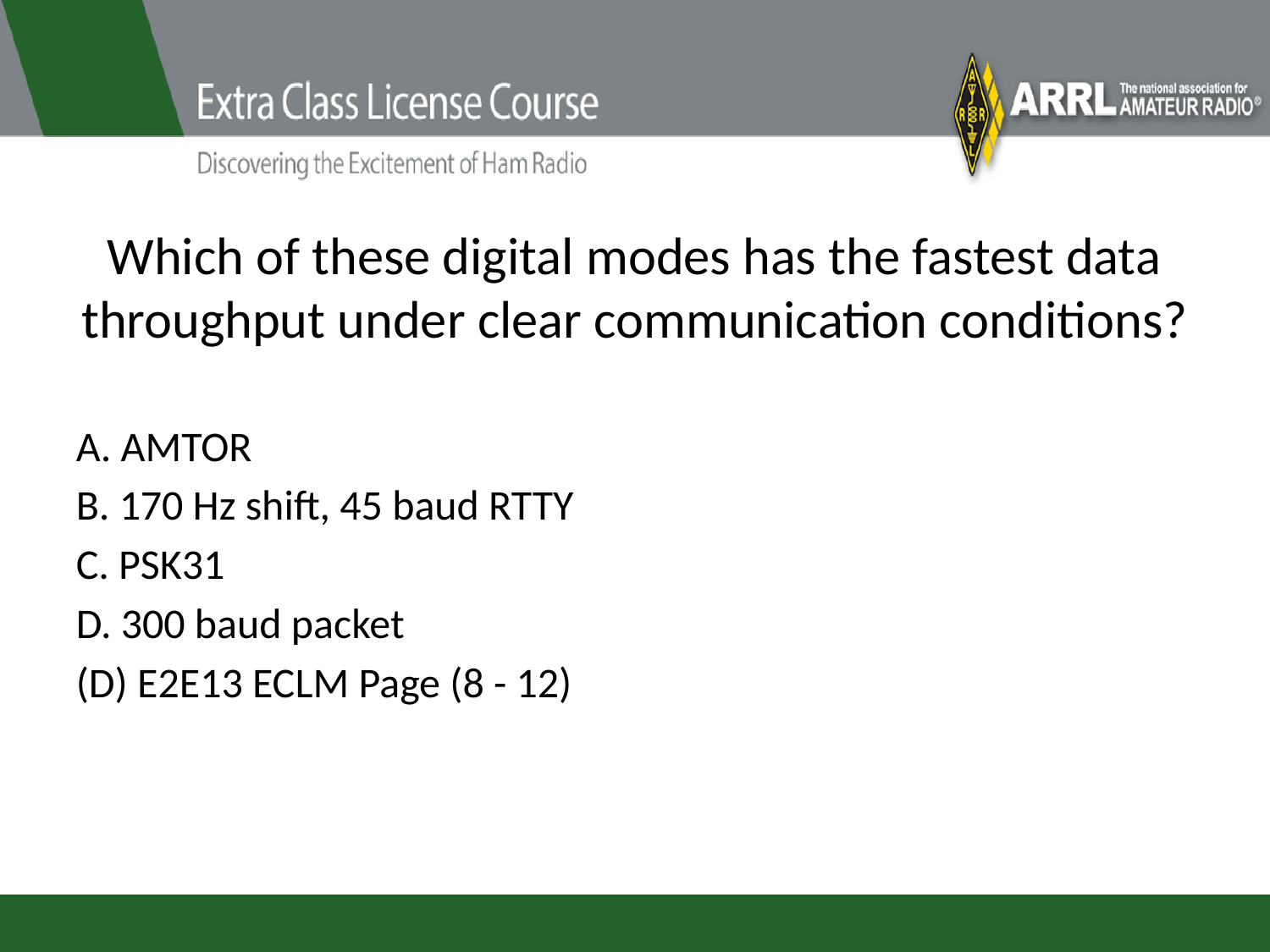

# Which of these digital modes has the fastest data throughput under clear communication conditions?
A. AMTOR
B. 170 Hz shift, 45 baud RTTY
C. PSK31
D. 300 baud packet
(D) E2E13 ECLM Page (8 - 12)